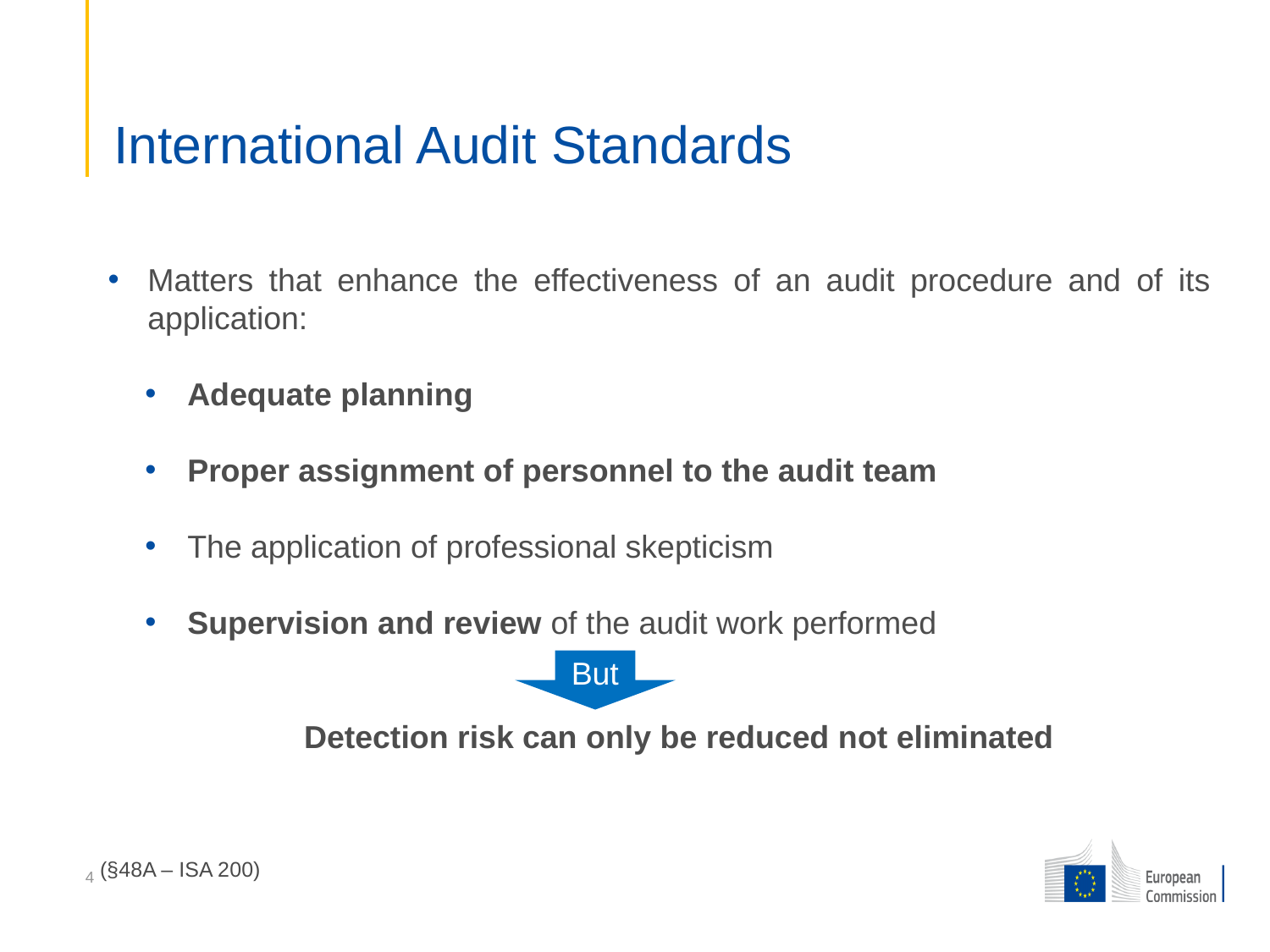

# International Audit Standards
Matters that enhance the effectiveness of an audit procedure and of its application:

Adequate planning

Proper assignment of personnel to the audit team

The application of professional skepticism

Supervision and review of the audit work performed

Detection risk can only be reduced not eliminated

(§48A – ISA 200)
But
4